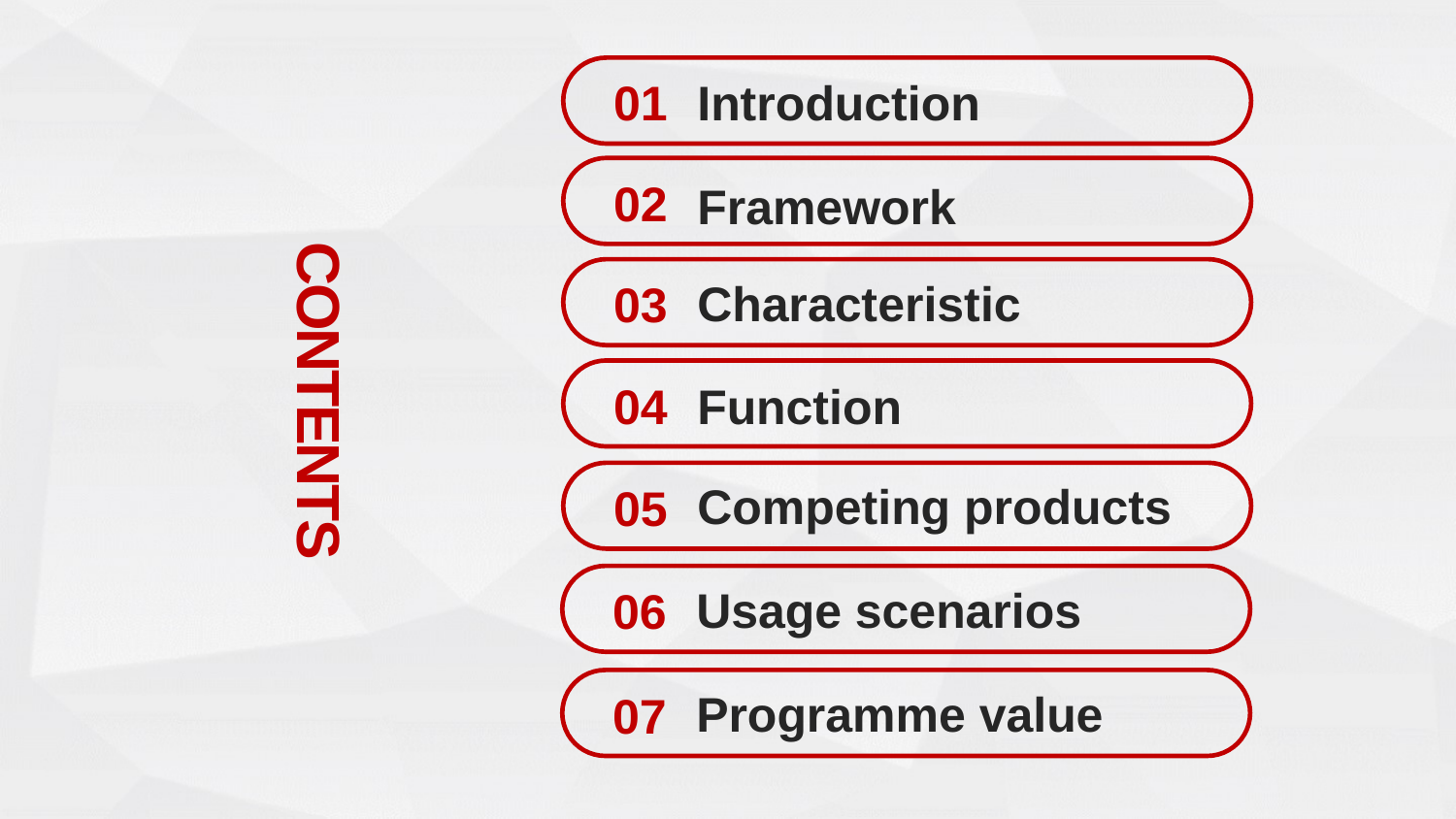

Introduction
01

02
Framework
CONTENTS

Characteristic
03

04
Function

Competing products
05

Usage scenarios
06

Programme value
07